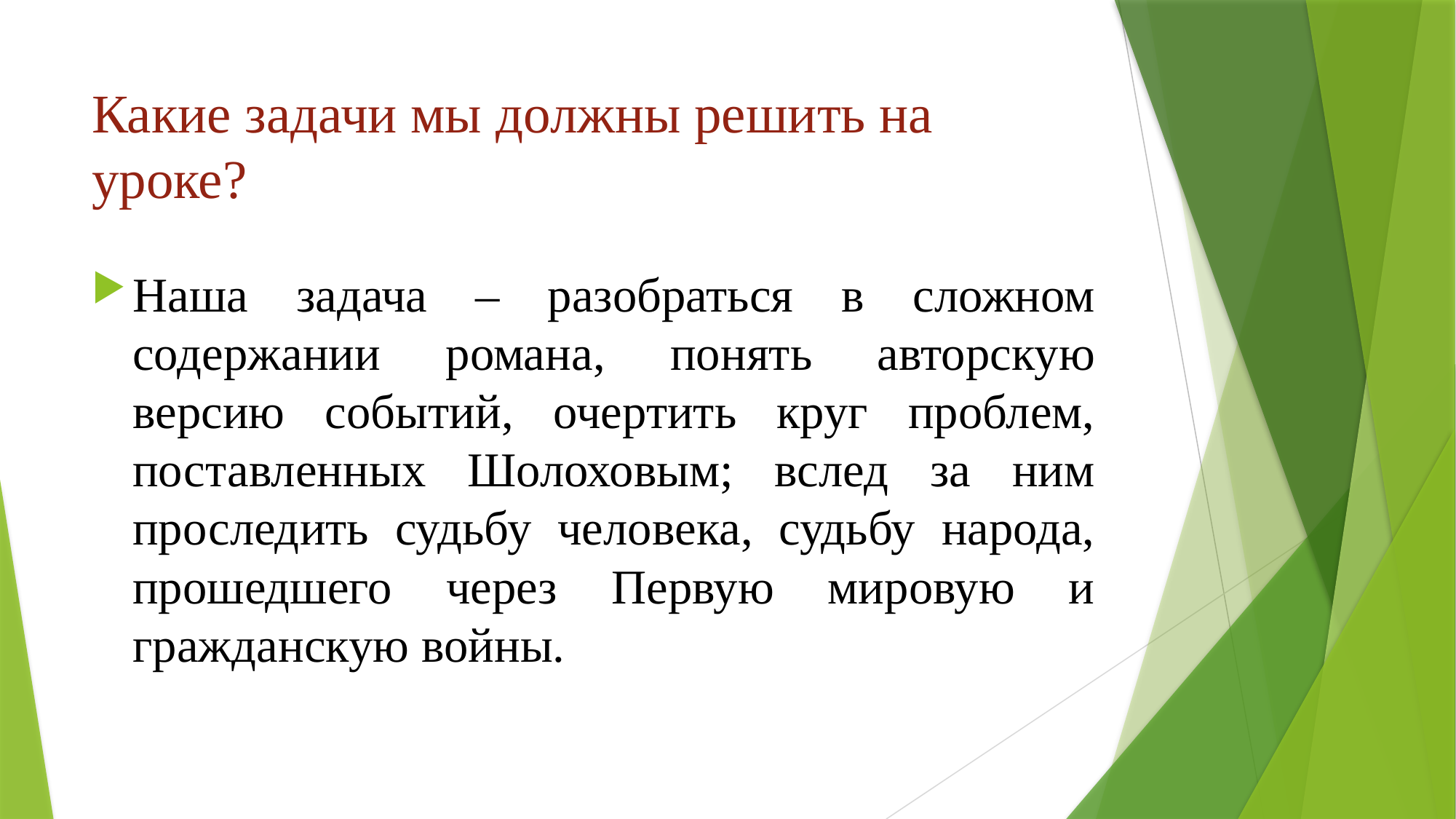

# Какие задачи мы должны решить на уроке?
Наша задача – разобраться в сложном содержании романа, понять авторскую версию событий, очертить круг проблем, поставленных Шолоховым; вслед за ним проследить судьбу человека, судьбу народа, прошедшего через Первую мировую и гражданскую войны.